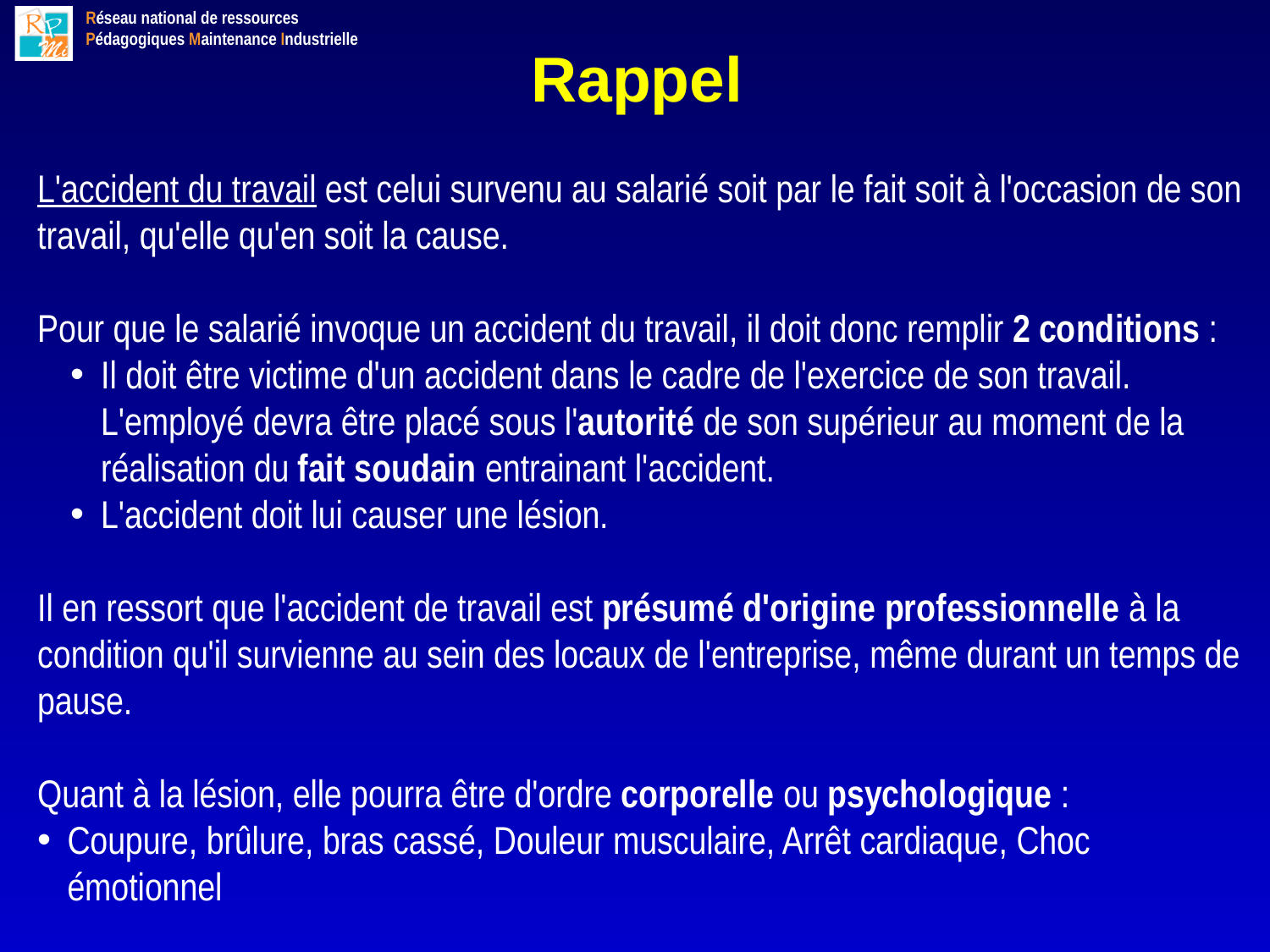

Rappel
L'accident du travail est celui survenu au salarié soit par le fait soit à l'occasion de son travail, qu'elle qu'en soit la cause.

Pour que le salarié invoque un accident du travail, il doit donc remplir 2 conditions :
Il doit être victime d'un accident dans le cadre de l'exercice de son travail. L'employé devra être placé sous l'autorité de son supérieur au moment de la réalisation du fait soudain entrainant l'accident.
L'accident doit lui causer une lésion.

Il en ressort que l'accident de travail est présumé d'origine professionnelle à la condition qu'il survienne au sein des locaux de l'entreprise, même durant un temps de pause.

Quant à la lésion, elle pourra être d'ordre corporelle ou psychologique :
Coupure, brûlure, bras cassé, Douleur musculaire, Arrêt cardiaque, Choc émotionnel